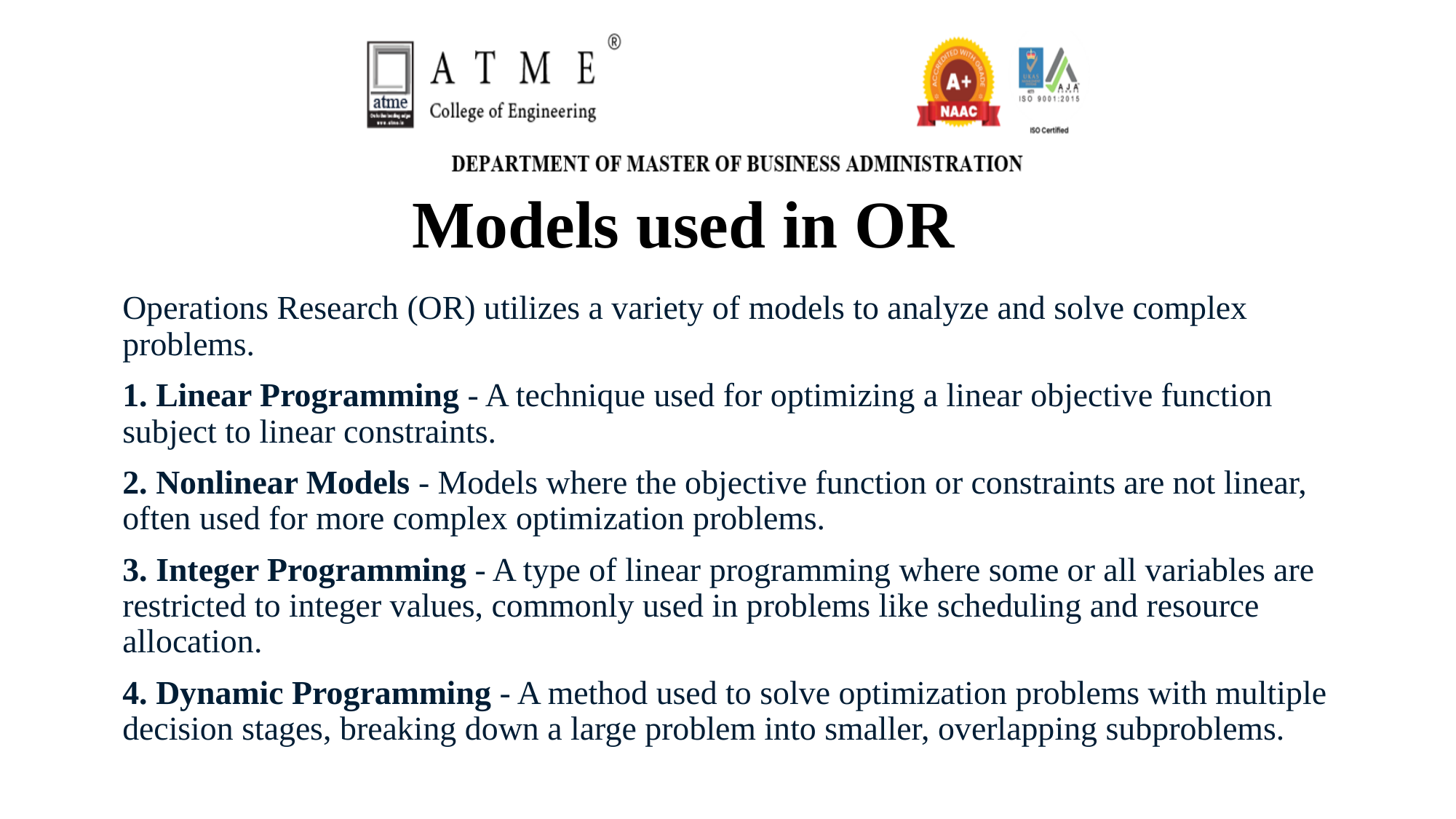

# Models used in OR
Operations Research (OR) utilizes a variety of models to analyze and solve complex problems.
1. Linear Programming - A technique used for optimizing a linear objective function subject to linear constraints.
2. Nonlinear Models - Models where the objective function or constraints are not linear, often used for more complex optimization problems.
3. Integer Programming - A type of linear programming where some or all variables are restricted to integer values, commonly used in problems like scheduling and resource allocation.
4. Dynamic Programming - A method used to solve optimization problems with multiple decision stages, breaking down a large problem into smaller, overlapping subproblems.